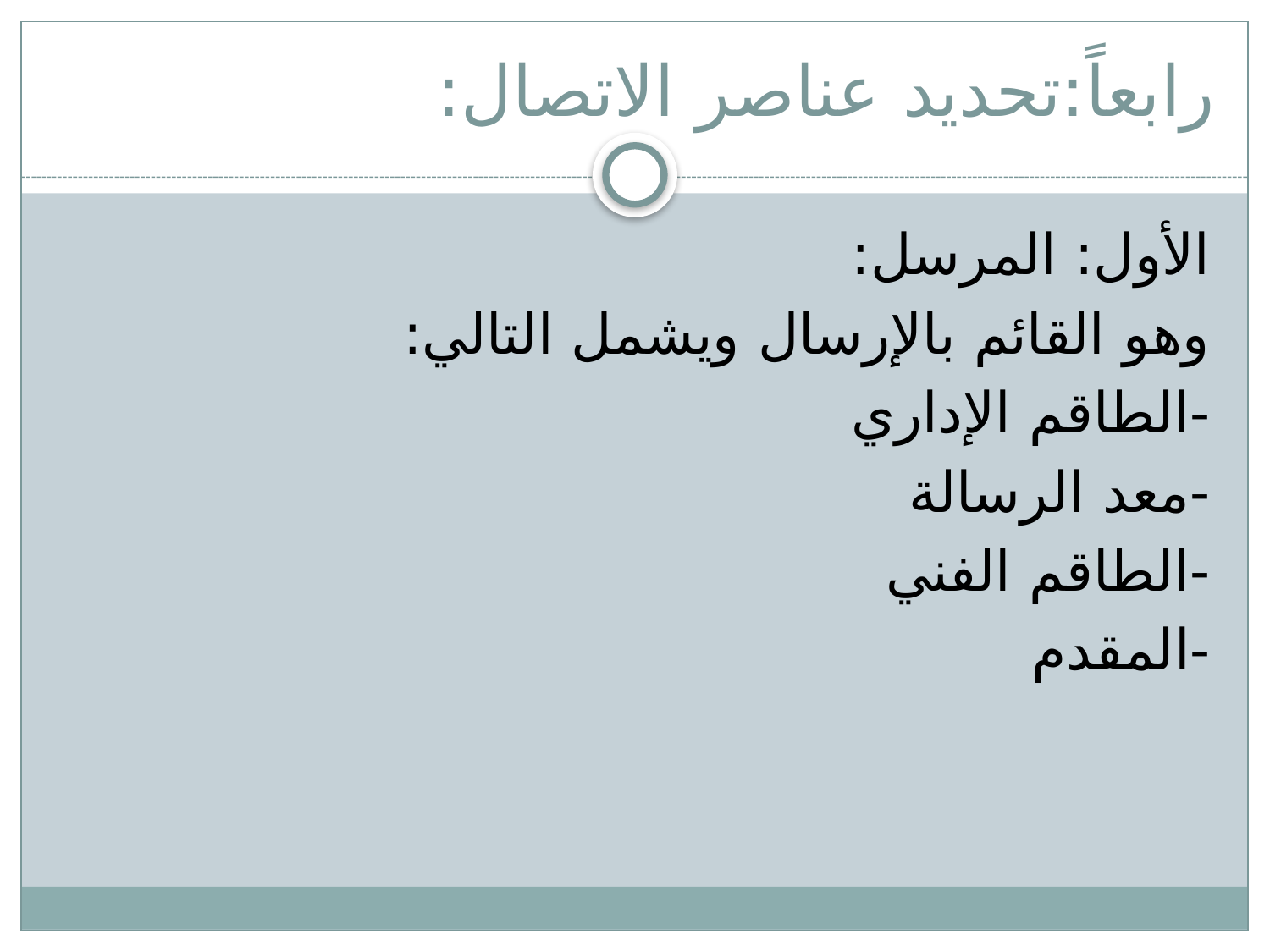

# رابعاً:تحديد عناصر الاتصال:
الأول: المرسل:
وهو القائم بالإرسال ويشمل التالي:
-الطاقم الإداري
-معد الرسالة
-الطاقم الفني
-المقدم